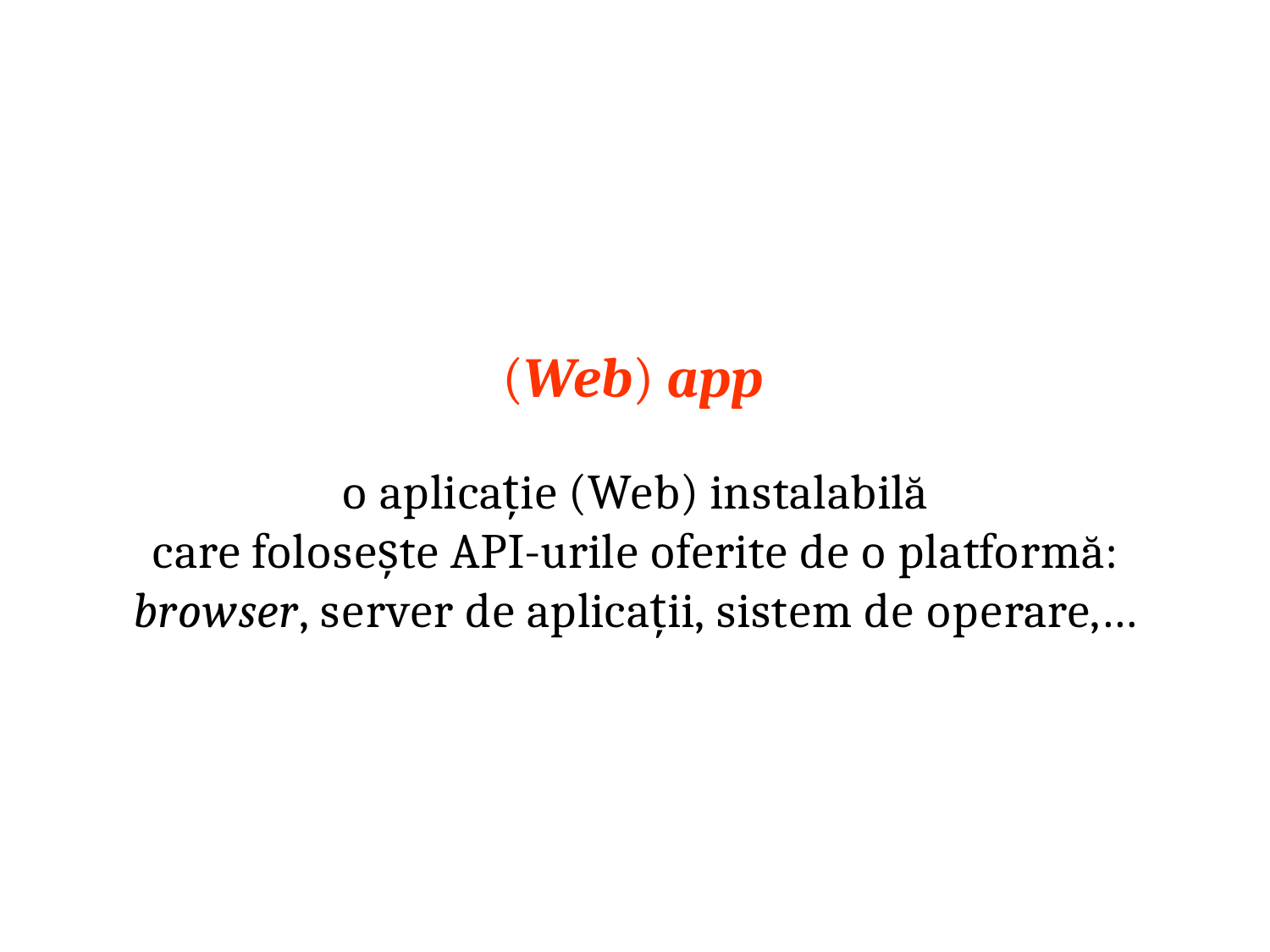

# (Web) app
o aplicație (Web) instalabilă
care folosește API-urile oferite de o platformă:
browser, server de aplicații, sistem de operare,…